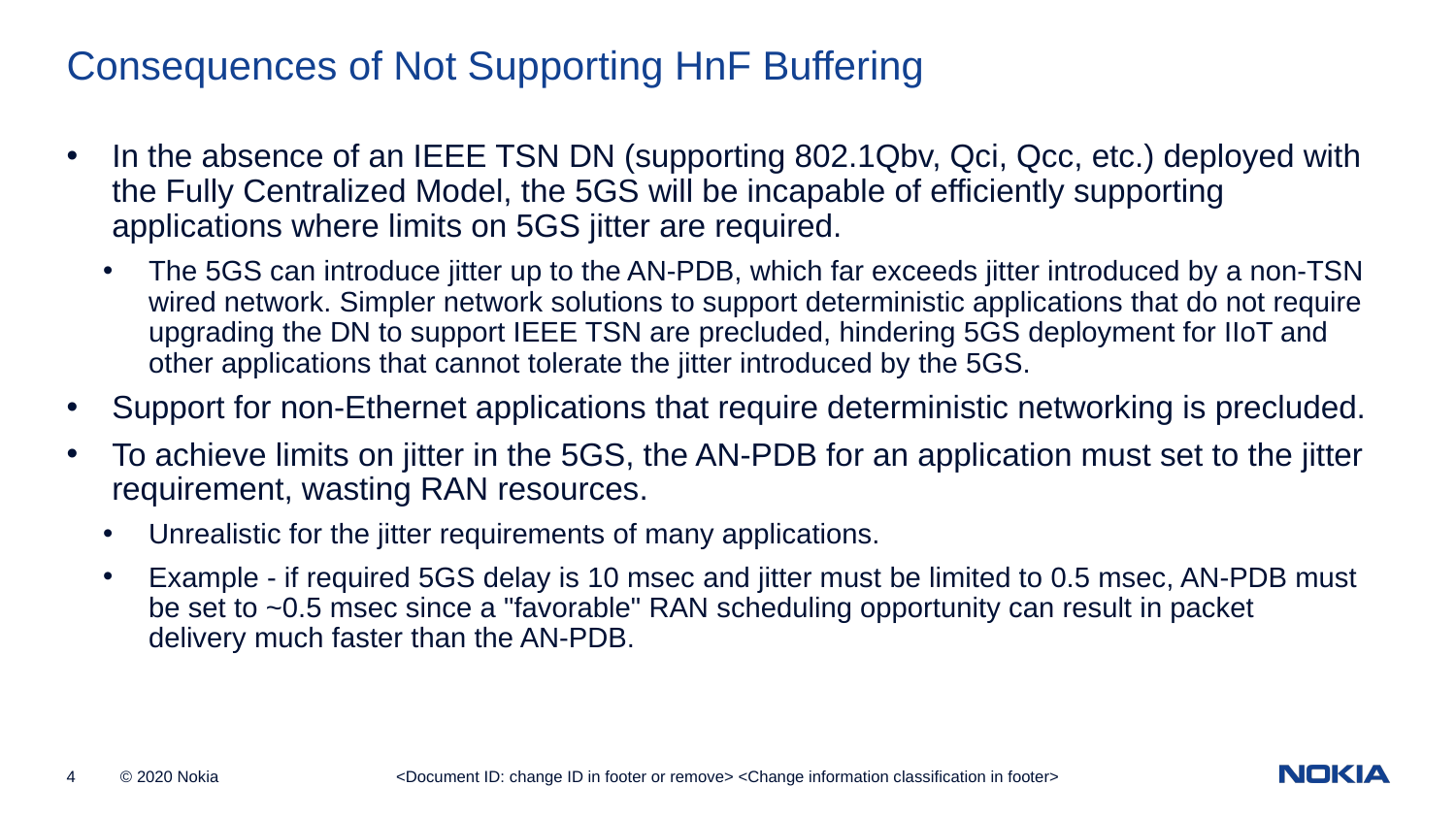

Consequences of Not Supporting HnF Buffering
In the absence of an IEEE TSN DN (supporting 802.1Qbv, Qci, Qcc, etc.) deployed with the Fully Centralized Model, the 5GS will be incapable of efficiently supporting applications where limits on 5GS jitter are required.
The 5GS can introduce jitter up to the AN-PDB, which far exceeds jitter introduced by a non-TSN wired network. Simpler network solutions to support deterministic applications that do not require upgrading the DN to support IEEE TSN are precluded, hindering 5GS deployment for IIoT and other applications that cannot tolerate the jitter introduced by the 5GS.
Support for non-Ethernet applications that require deterministic networking is precluded.
To achieve limits on jitter in the 5GS, the AN-PDB for an application must set to the jitter requirement, wasting RAN resources.
Unrealistic for the jitter requirements of many applications.
Example - if required 5GS delay is 10 msec and jitter must be limited to 0.5 msec, AN-PDB must be set to ~0.5 msec since a "favorable" RAN scheduling opportunity can result in packet delivery much faster than the AN-PDB.

<Document ID: change ID in footer or remove> <Change information classification in footer>